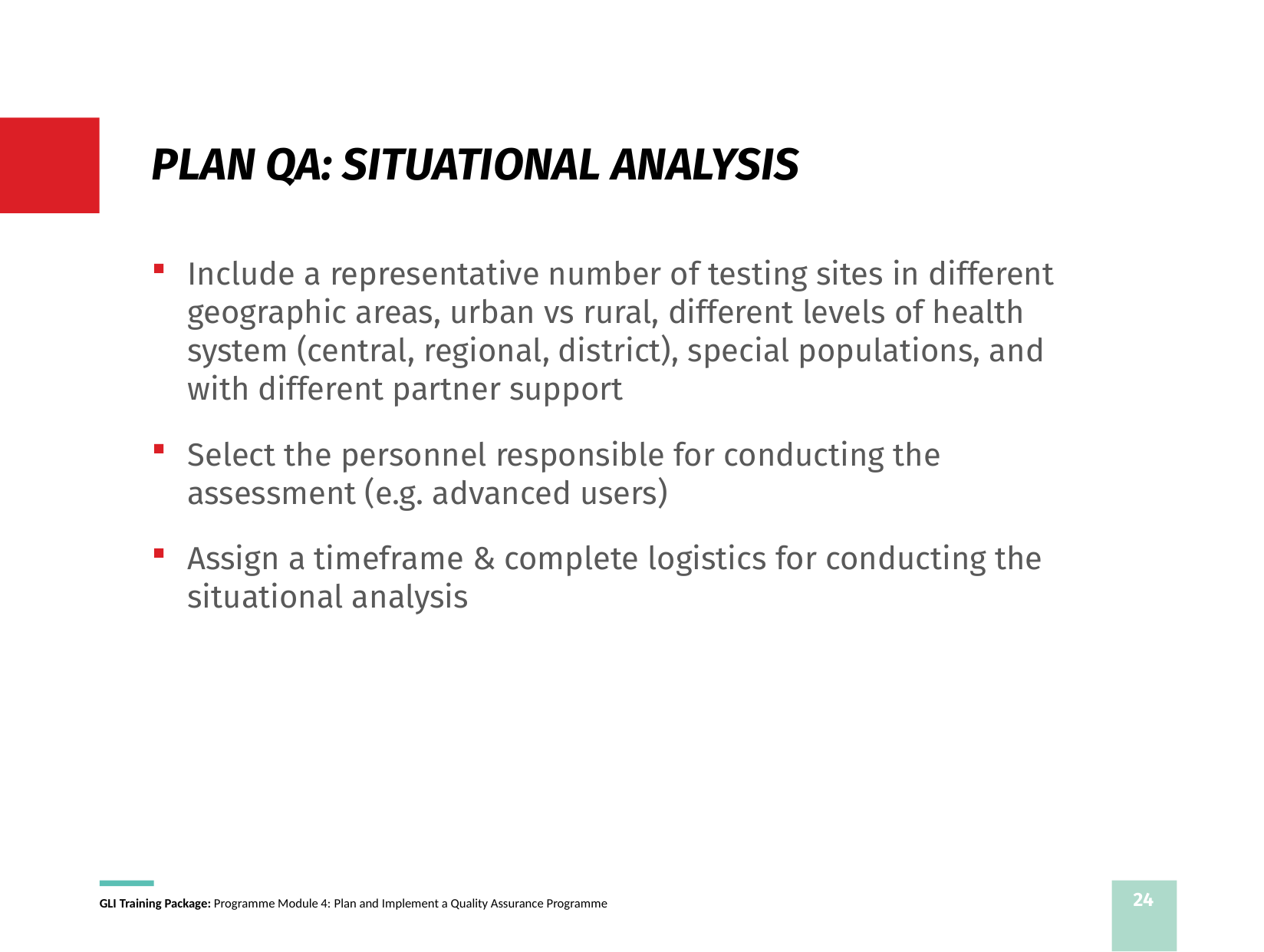

# PLAN QA: SITUATIONAL ANALYSIS
Include a representative number of testing sites in different geographic areas, urban vs rural, different levels of health system (central, regional, district), special populations, and with different partner support
Select the personnel responsible for conducting the assessment (e.g. advanced users)
Assign a timeframe & complete logistics for conducting the situational analysis